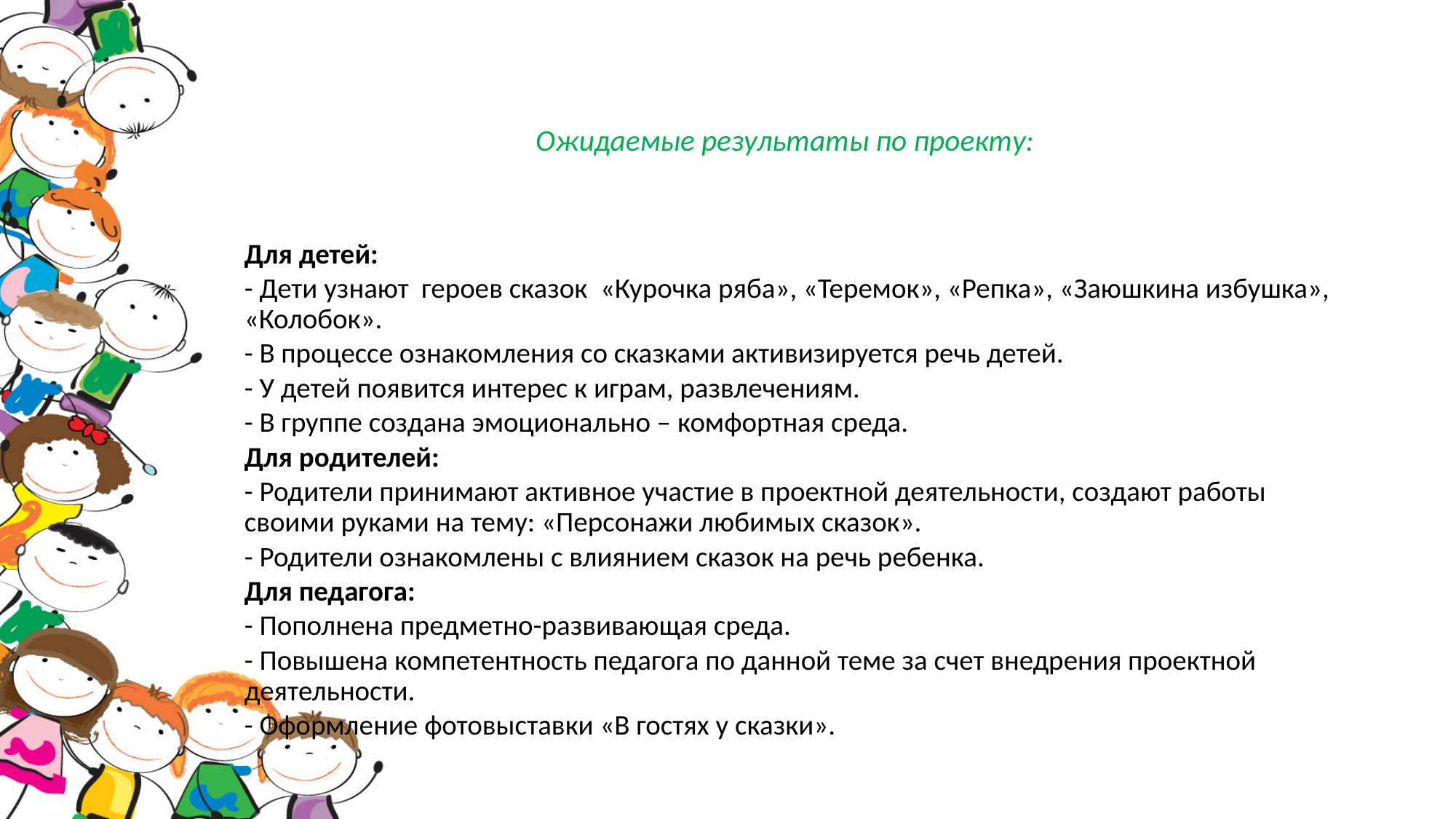

# Ожидаемые результаты по проекту:
Для детей:
- Дети узнают  героев сказок  «Курочка ряба», «Теремок», «Репка», «Заюшкина избушка», «Колобок».
- В процессе ознакомления со сказками активизируется речь детей.
- У детей появится интерес к играм, развлечениям.
- В группе создана эмоционально – комфортная среда.
Для родителей:
- Родители принимают активное участие в проектной деятельности, создают работы своими руками на тему: «Персонажи любимых сказок».
- Родители ознакомлены с влиянием сказок на речь ребенка.
Для педагога:
- Пополнена предметно-развивающая среда.
- Повышена компетентность педагога по данной теме за счет внедрения проектной деятельности.
- Оформление фотовыставки «В гостях у сказки».